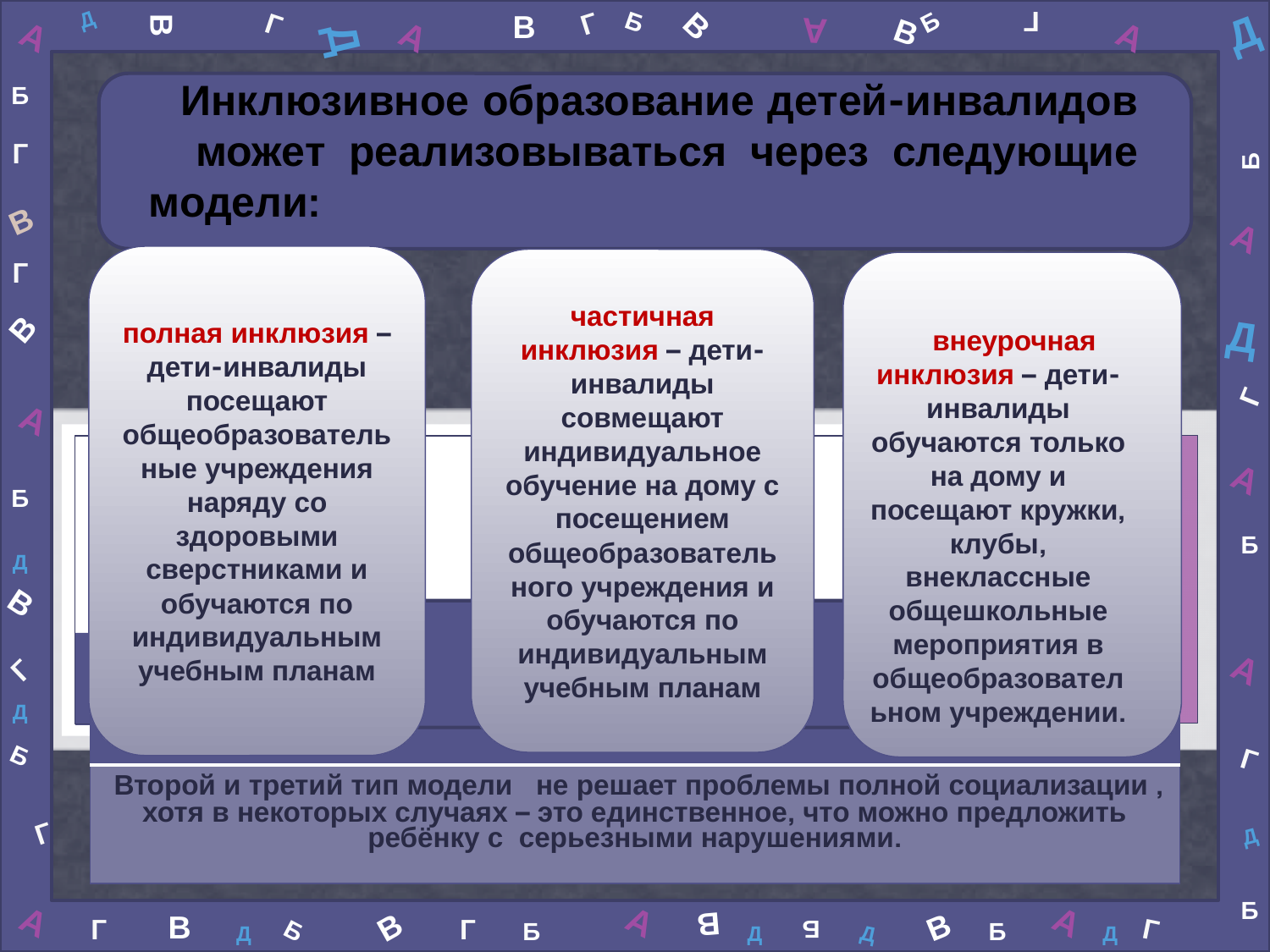

Д
В
Г
В
Г
Б
В
Б
Г
Д
Д
А
А
А
А
В
Инклюзивное образование детей-инвалидов   может реализовываться через следующие модели:

Б
#
Г
Б
В
А

внеурочная инклюзия – дети-инвалиды обучаются только на дому и посещают кружки, клубы, внеклассные общешкольные мероприятия в общеобразовательном учреждении.
полная инклюзия – дети-инвалиды посещают общеобразовательные учреждения наряду со здоровыми сверстниками и обучаются по индивидуальным учебным планам
Г
частичная инклюзия – дети-инвалиды совмещают индивидуальное обучение на дому с посещением общеобразовательного учреждения и обучаются по индивидуальным учебным планам

В
Д
Г
А
А
Б
Б
Д
В

А
Г
Д
|  |
| --- |
| Второй и третий тип модели не решает проблемы полной социализации , хотя в некоторых случаях – это единственное, что можно предложить ребёнку с серьезными нарушениями. |
Б
Г
Г
Д
Б
А
А
А
В
В
В
В
Г
Г
Г
Б
Б
Б
Б
Д
Д
Д
Д